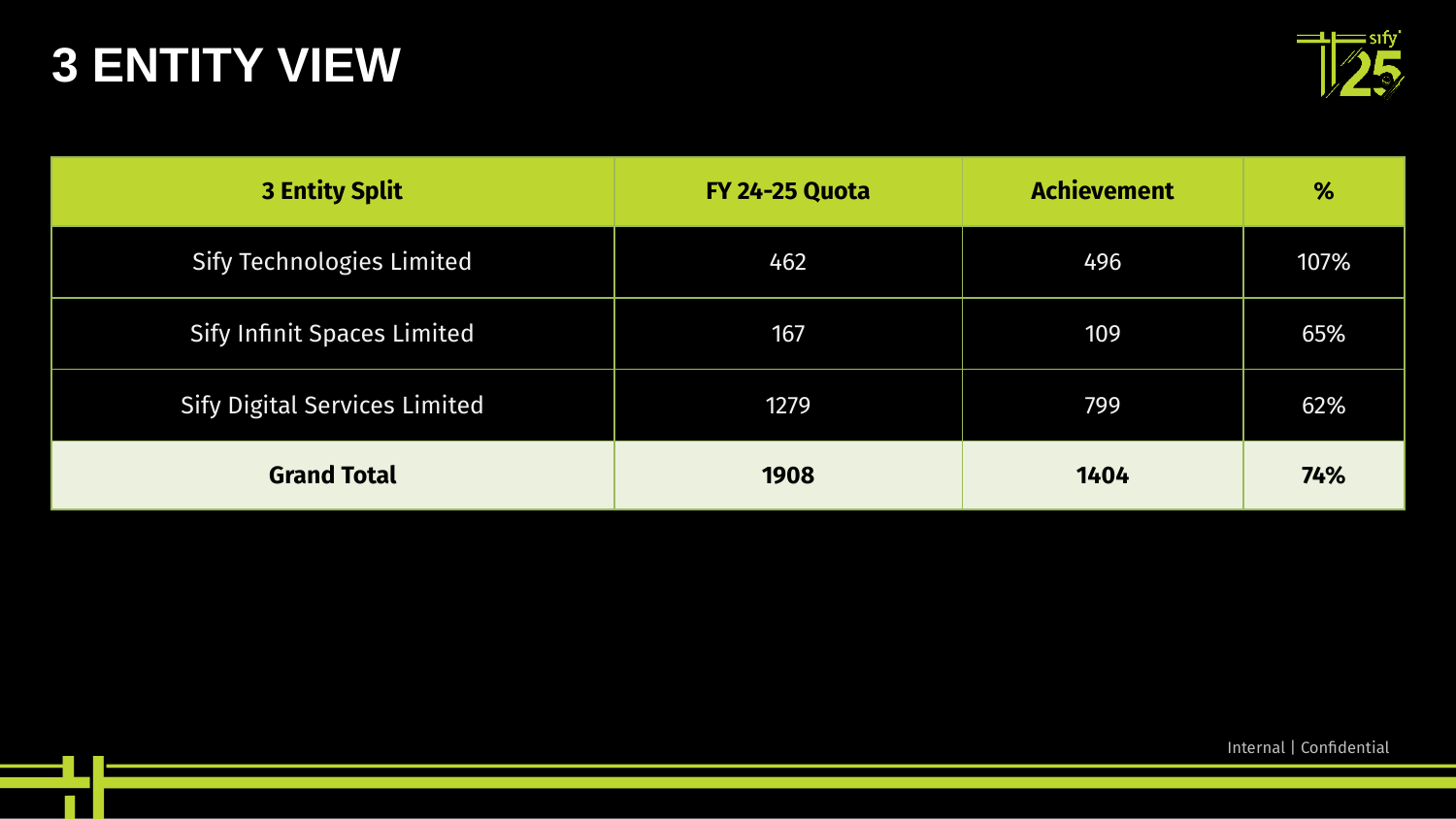

# 3 Entity View
| 3 Entity Split | FY 24-25 Quota | Achievement | % |
| --- | --- | --- | --- |
| Sify Technologies Limited | 462 | 496 | 107% |
| Sify Infinit Spaces Limited | 167 | 109 | 65% |
| Sify Digital Services Limited | 1279 | 799 | 62% |
| Grand Total | 1908 | 1404 | 74% |